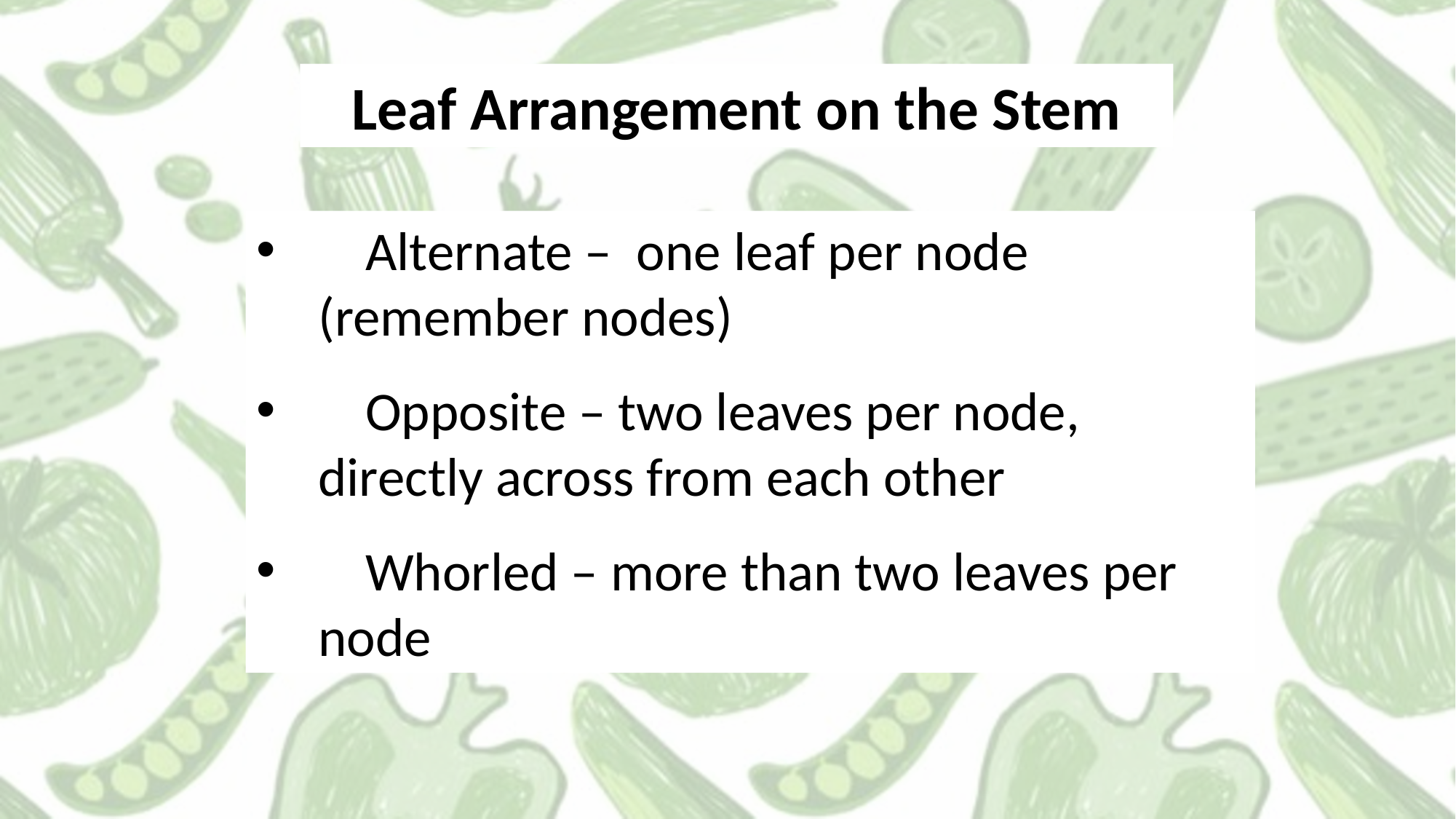

Leaf Arrangement on the Stem
	Alternate –  one leaf per node
     (remember nodes)

	Opposite – two leaves per node,
     directly across from each other

	Whorled – more than two leaves per
     node